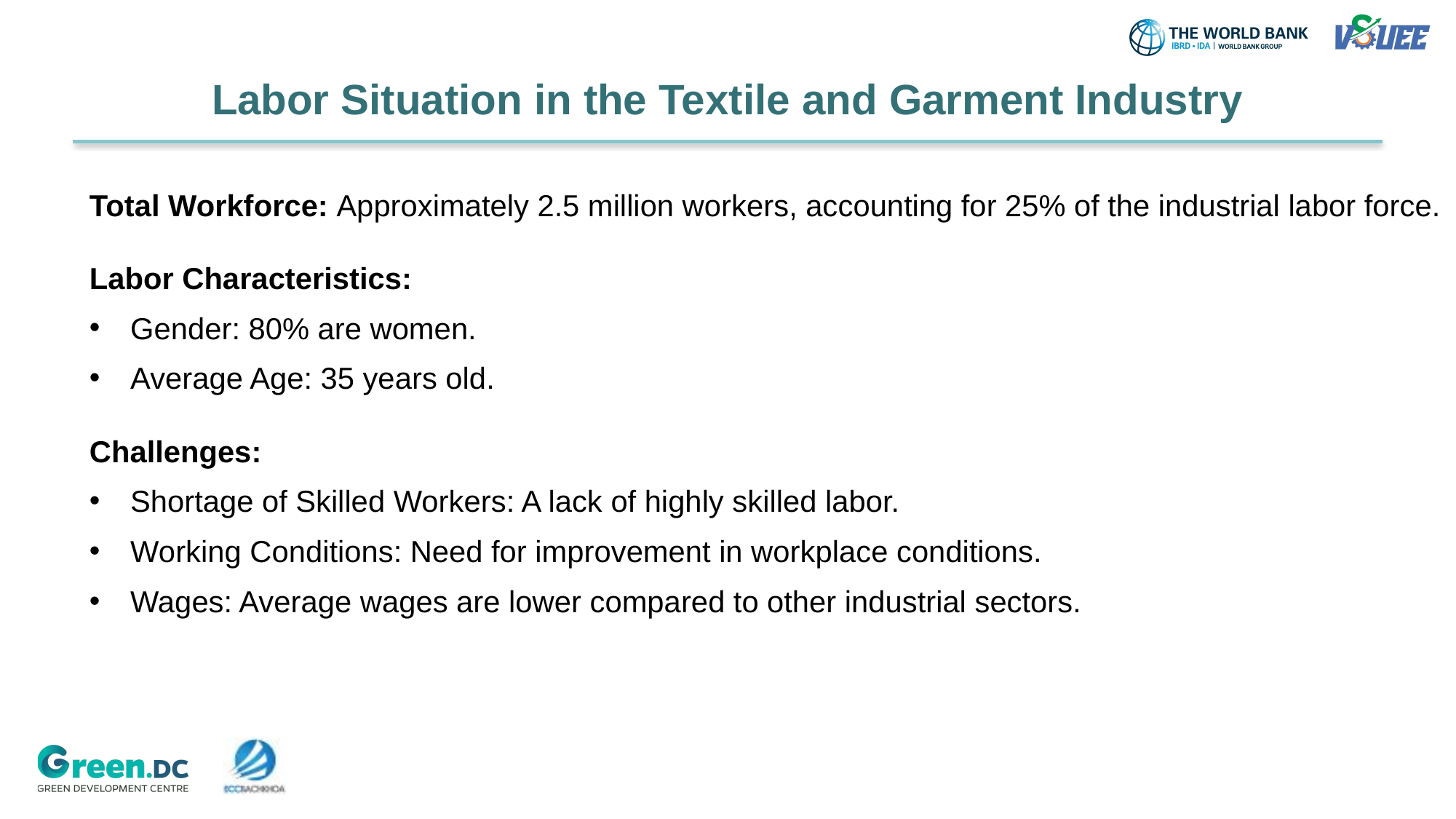

# Labor Situation in the Textile and Garment Industry
Total Workforce: Approximately 2.5 million workers, accounting for 25% of the industrial labor force.

Labor Characteristics:
Gender: 80% are women.
Average Age: 35 years old.
Challenges:
Shortage of Skilled Workers: A lack of highly skilled labor.
Working Conditions: Need for improvement in workplace conditions.
Wages: Average wages are lower compared to other industrial sectors.